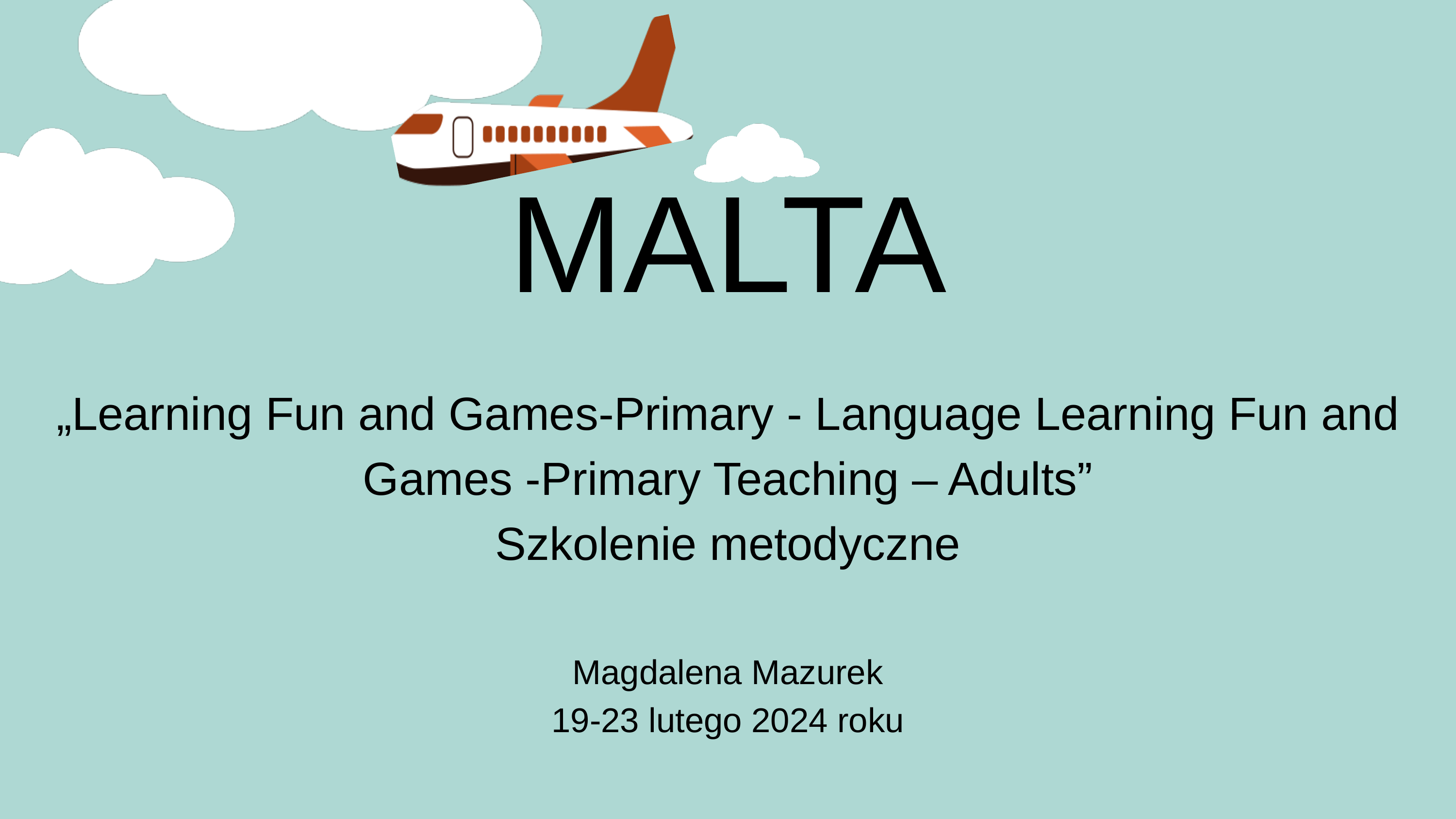

MALTA
„Learning Fun and Games-Primary - Language Learning Fun and Games -Primary Teaching – Adults”
Szkolenie metodyczne
Magdalena Mazurek
19-23 lutego 2024 roku